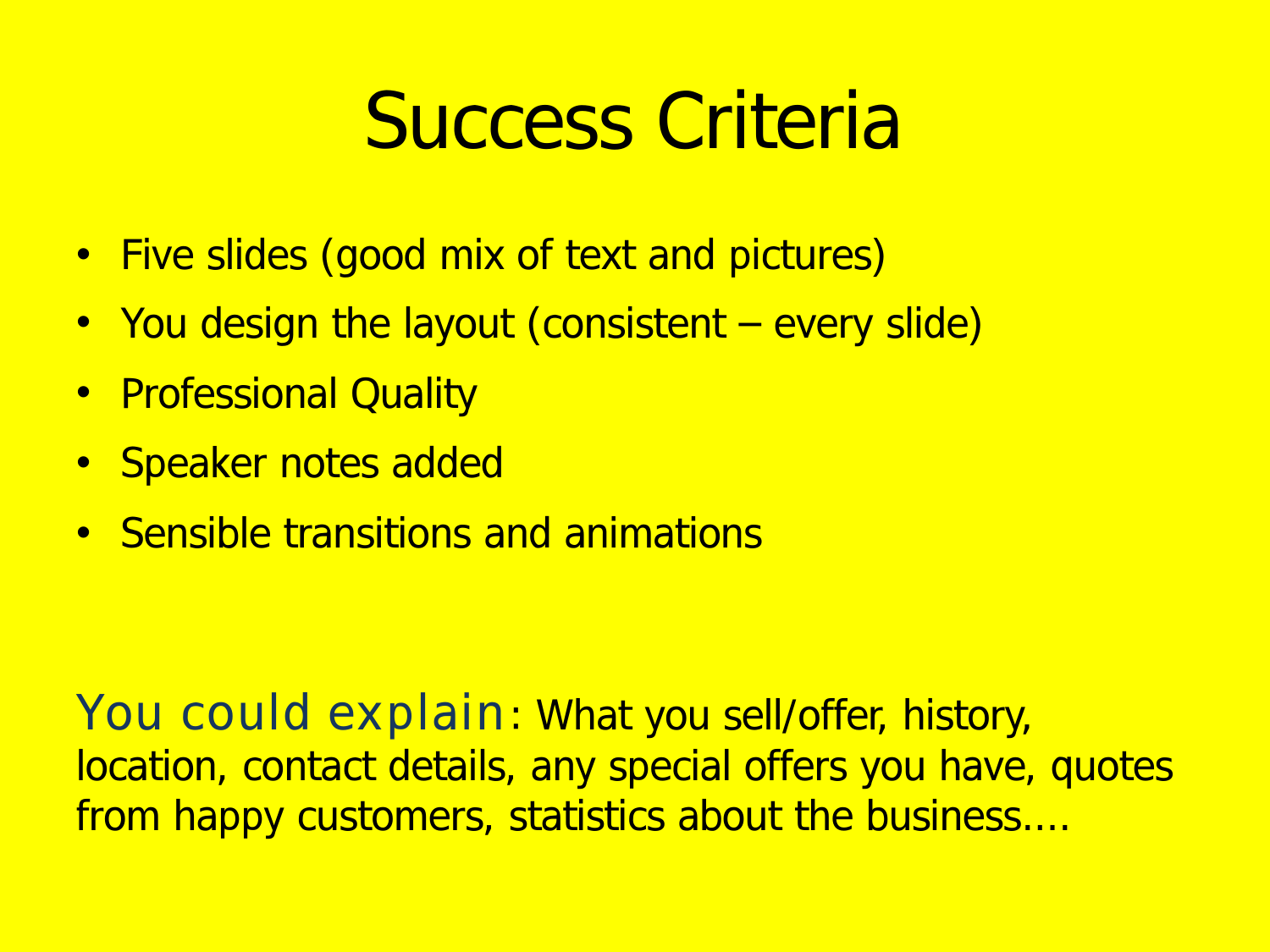

# Success Criteria
Five slides (good mix of text and pictures)

You design the layout (consistent – every slide)

Professional Quality

Speaker notes added

Sensible transitions and animations

You could explain: What you sell/offer, history, location, contact details, any special offers you have, quotes from happy customers, statistics about the business....